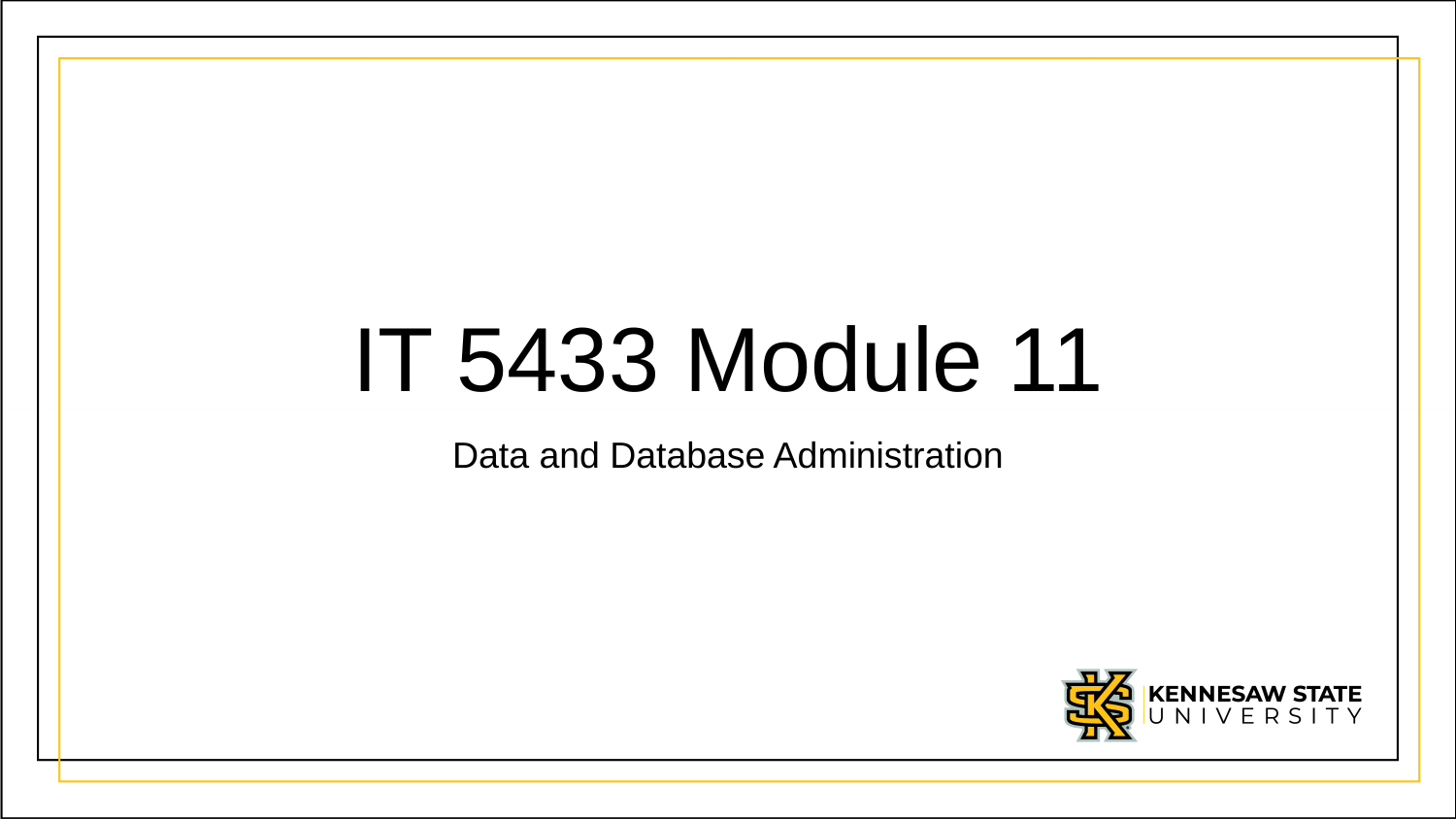

# IT 5433 Module 11
Data and Database Administration